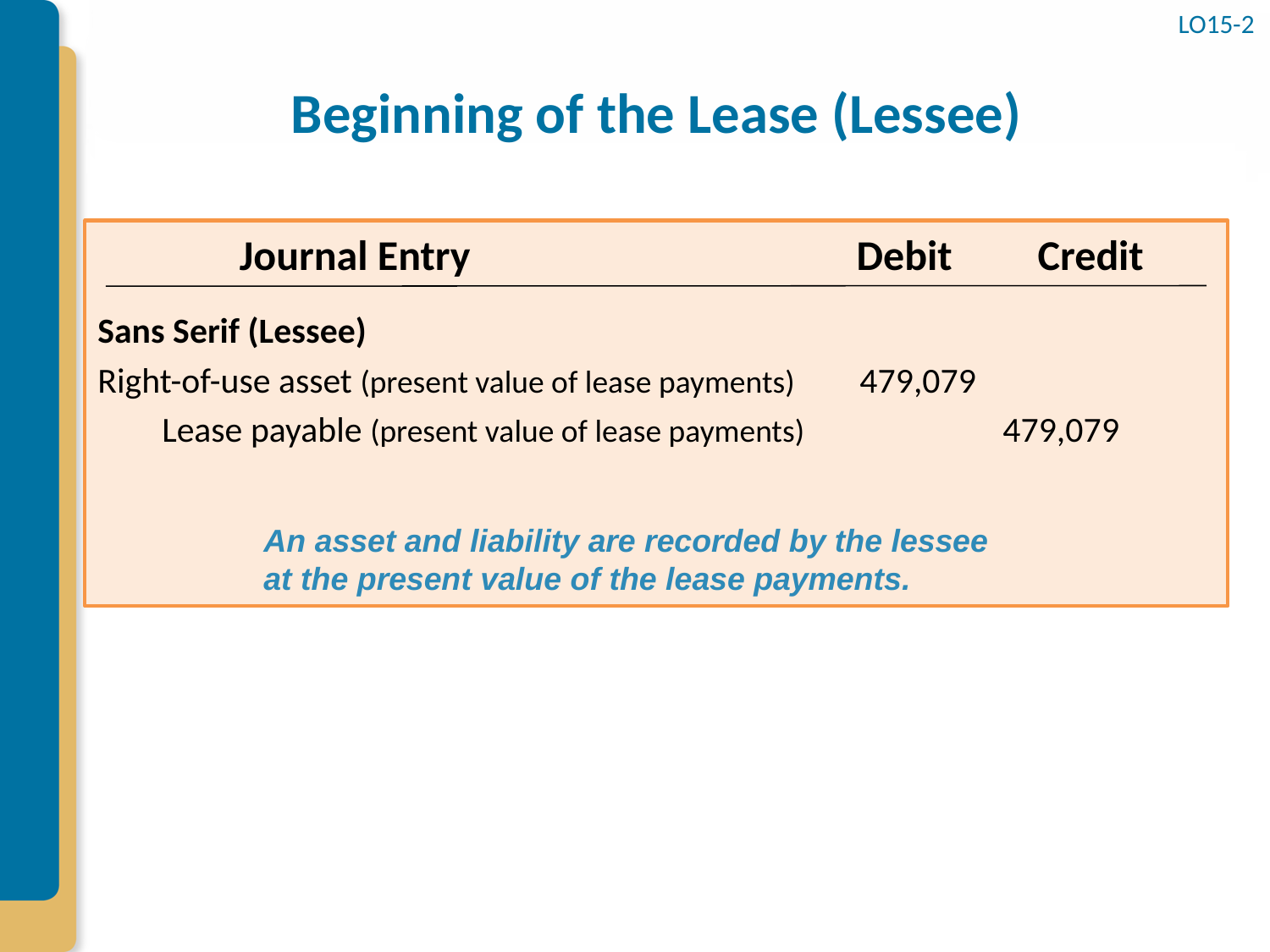

LO15-2
# Beginning of the Lease (Lessee)

Sans Serif (Lessee)
Right-of-use asset (present value of lease payments)	479,079
        Lease payable (present value of lease payments)	   	  479,079

Journal Entry
Debit
Credit
An asset and liability are recorded by the lessee
at the present value of the lease payments.